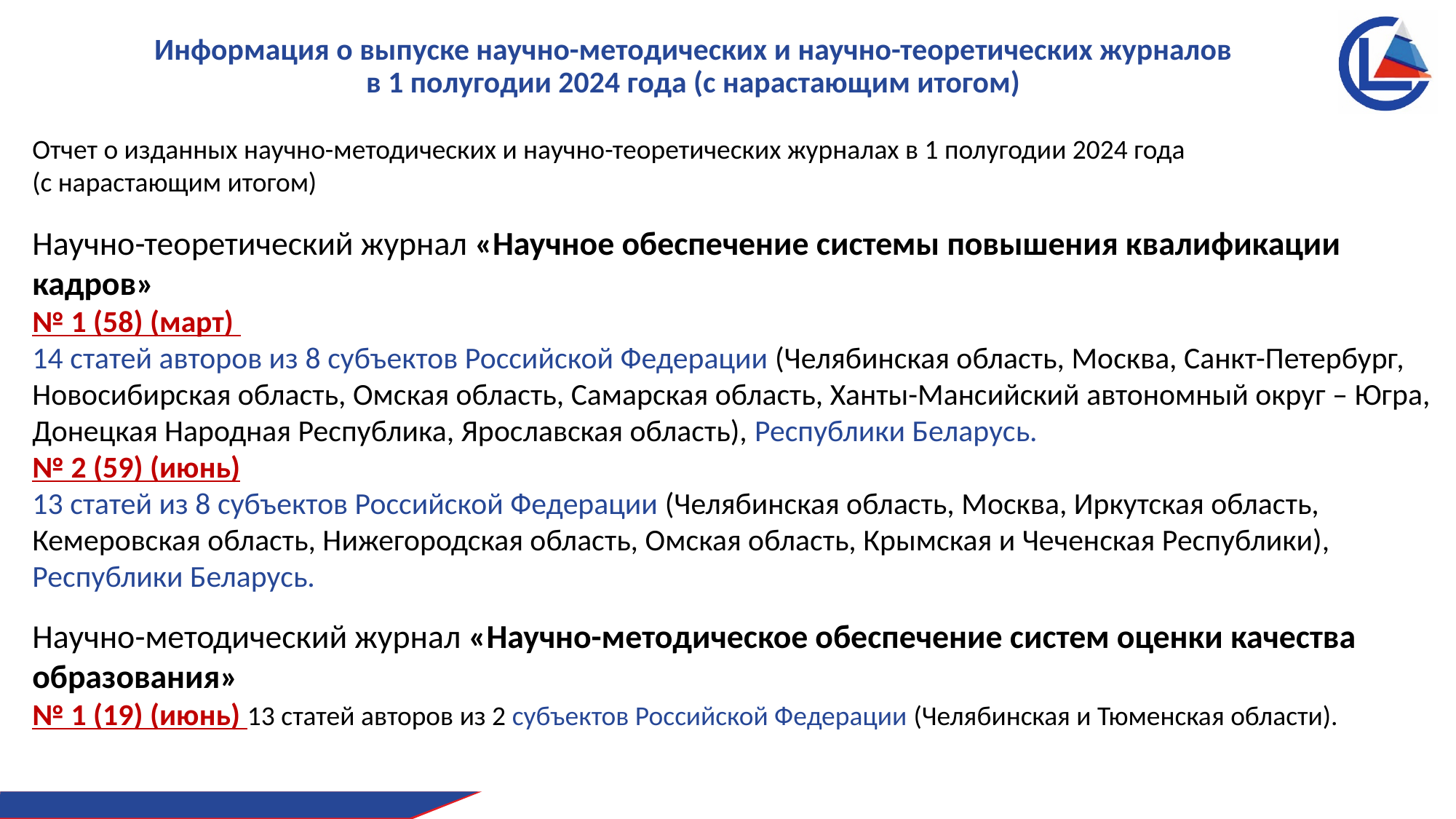

Информация о выпуске научно-методических и научно-теоретических журналов
в 1 полугодии 2024 года (с нарастающим итогом)
Отчет о изданных научно-методических и научно-теоретических журналах в 1 полугодии 2024 года
(с нарастающим итогом)
Научно-теоретический журнал «Научное обеспечение системы повышения квалификации кадров»
№ 1 (58) (март)
14 статей авторов из 8 субъектов Российской Федерации (Челябинская область, Москва, Санкт-Петербург, Новосибирская область, Омская область, Самарская область, Ханты-Мансийский автономный округ ‒ Югра, Донецкая Народная Республика, Ярославская область), Республики Беларусь.
№ 2 (59) (июнь)
13 статей из 8 субъектов Российской Федерации (Челябинская область, Москва, Иркутская область, Кемеровская область, Нижегородская область, Омская область, Крымская и Чеченская Республики), Республики Беларусь.

Научно-методический журнал «Научно-методическое обеспечение систем оценки качества образования»
№ 1 (19) (июнь) 13 статей авторов из 2 субъектов Российской Федерации (Челябинская и Тюменская области).